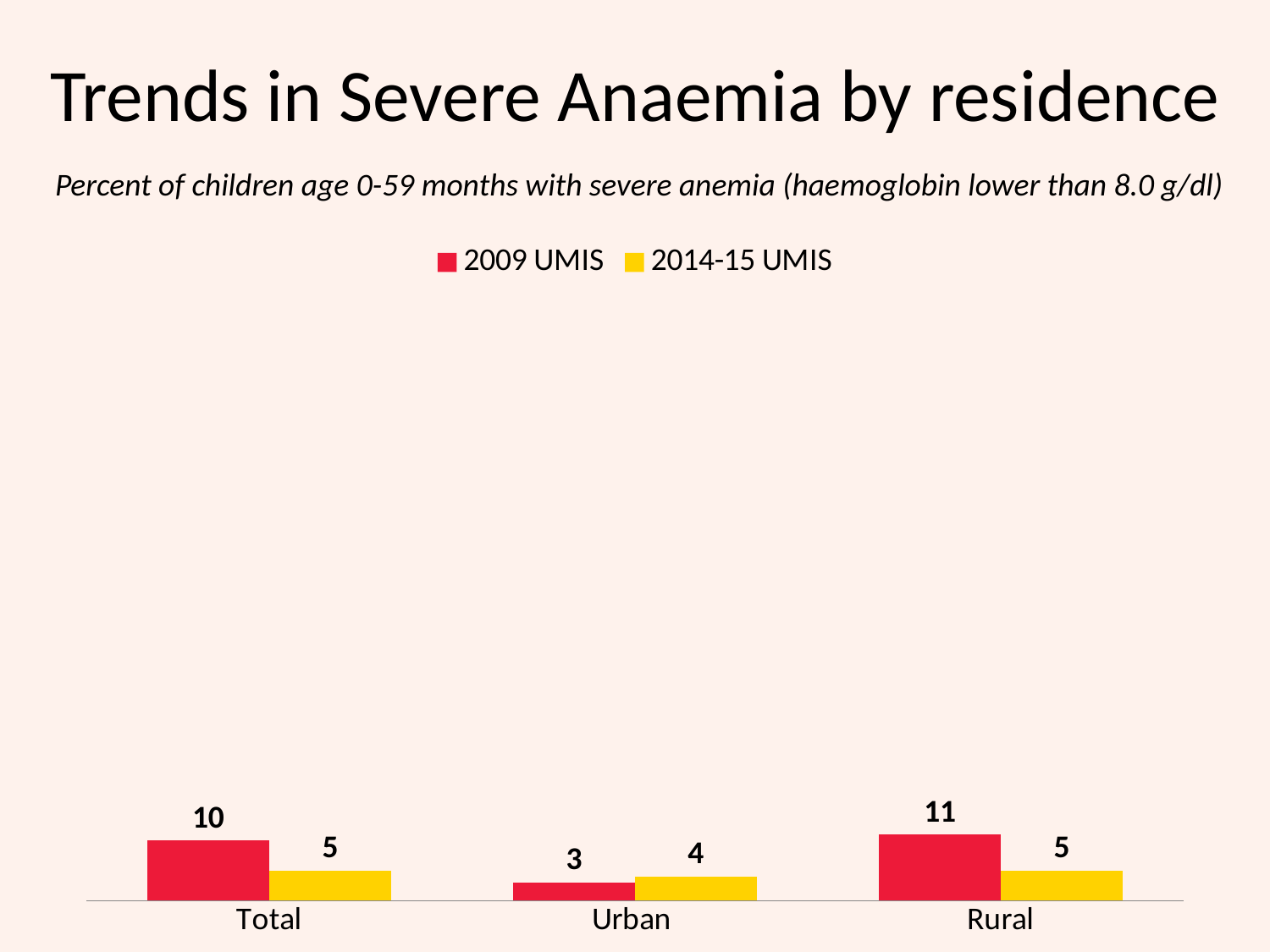

Trends in Severe Anaemia by residence
Percent of children age 0-59 months with severe anemia (haemoglobin lower than 8.0 g/dl)

### Chart

| Category | 2009 UMIS | 2014-15 UMIS |
|---|---|---|
| Total | 10.0 | 5.0 |
| Urban  | 3.0 | 4.0 |
| Rural | 11.0 | 5.0 |